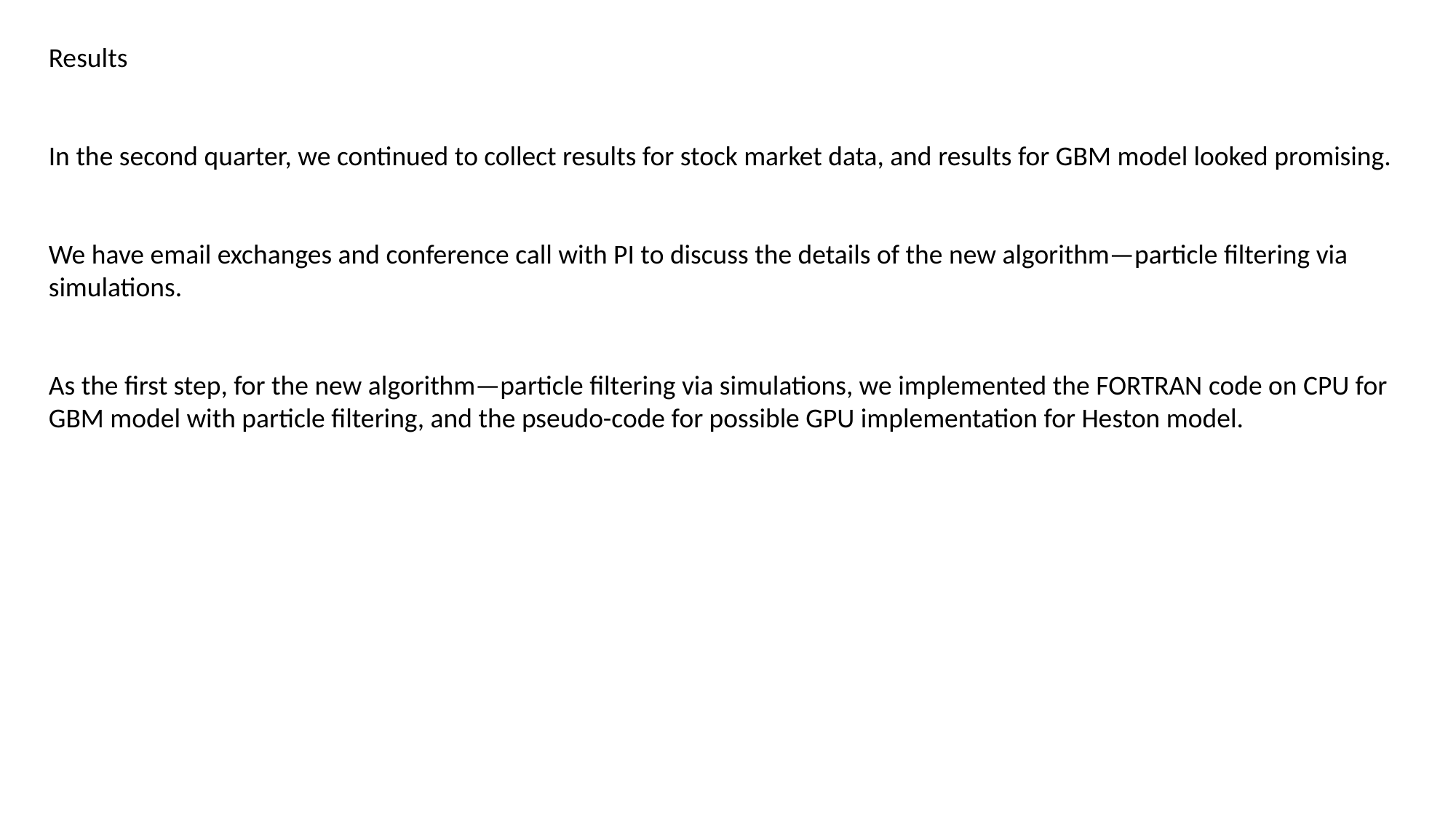

Results

In the second quarter, we continued to collect results for stock market data, and results for GBM model looked promising.

We have email exchanges and conference call with PI to discuss the details of the new algorithm—particle filtering via
simulations.

As the first step, for the new algorithm—particle filtering via simulations, we implemented the FORTRAN code on CPU for
GBM model with particle filtering, and the pseudo-code for possible GPU implementation for Heston model.